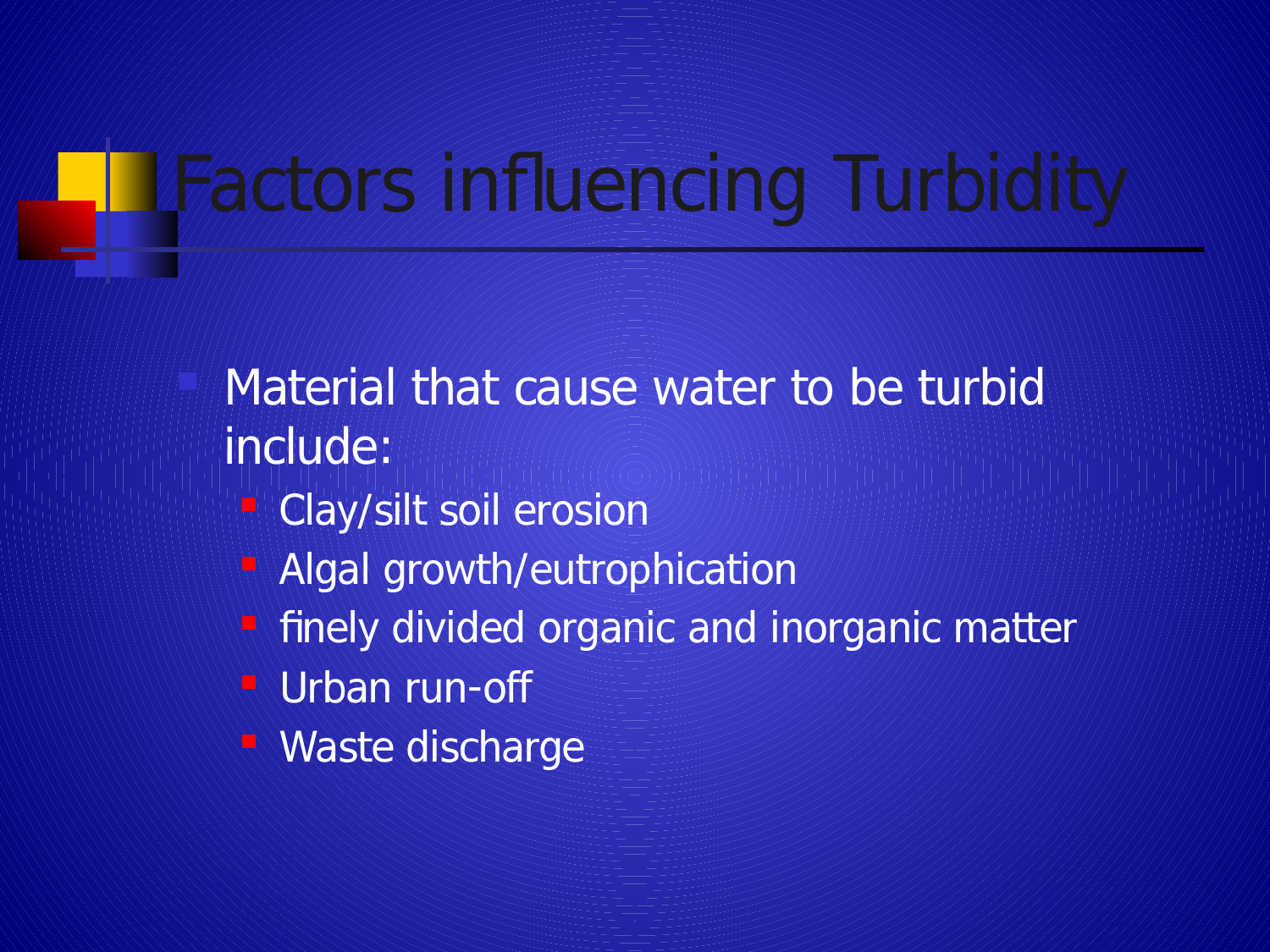

# Factors influencing Turbidity

Material that cause water to be turbid include:
Clay/silt soil erosion
Algal growth/eutrophication
finely divided organic and inorganic matter
Urban run-off
Waste discharge